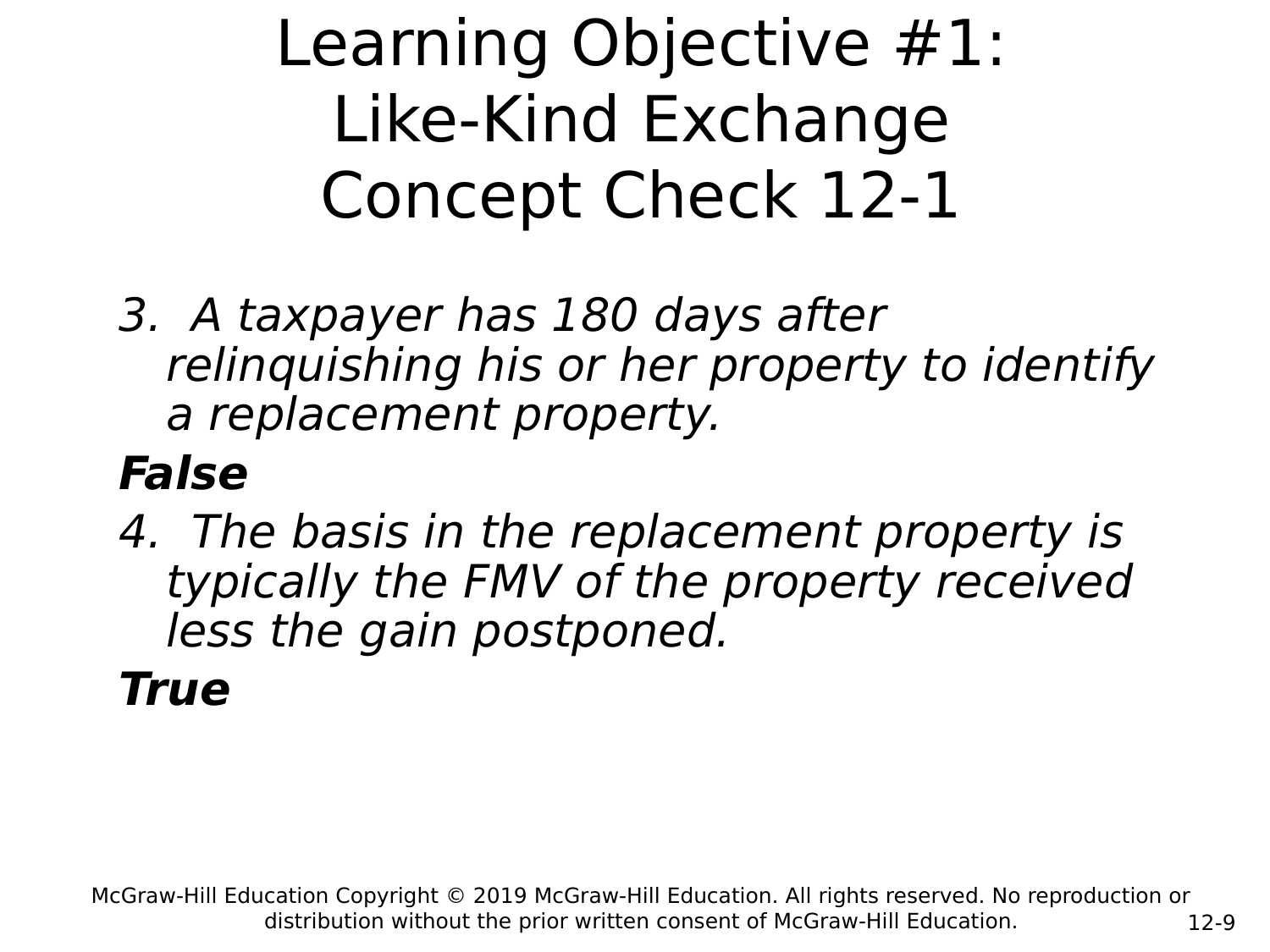

Learning Objective #1:
Like-Kind Exchange
Concept Check 12-1
3.  A taxpayer has 180 days after relinquishing his or her property to identify a replacement property.
False
4.  The basis in the replacement property is typically the FMV of the property received less the gain postponed.
True
McGraw-Hill Education Copyright © 2019 McGraw-Hill Education. All rights reserved. No reproduction or distribution without the prior written consent of McGraw-Hill Education.
12-9